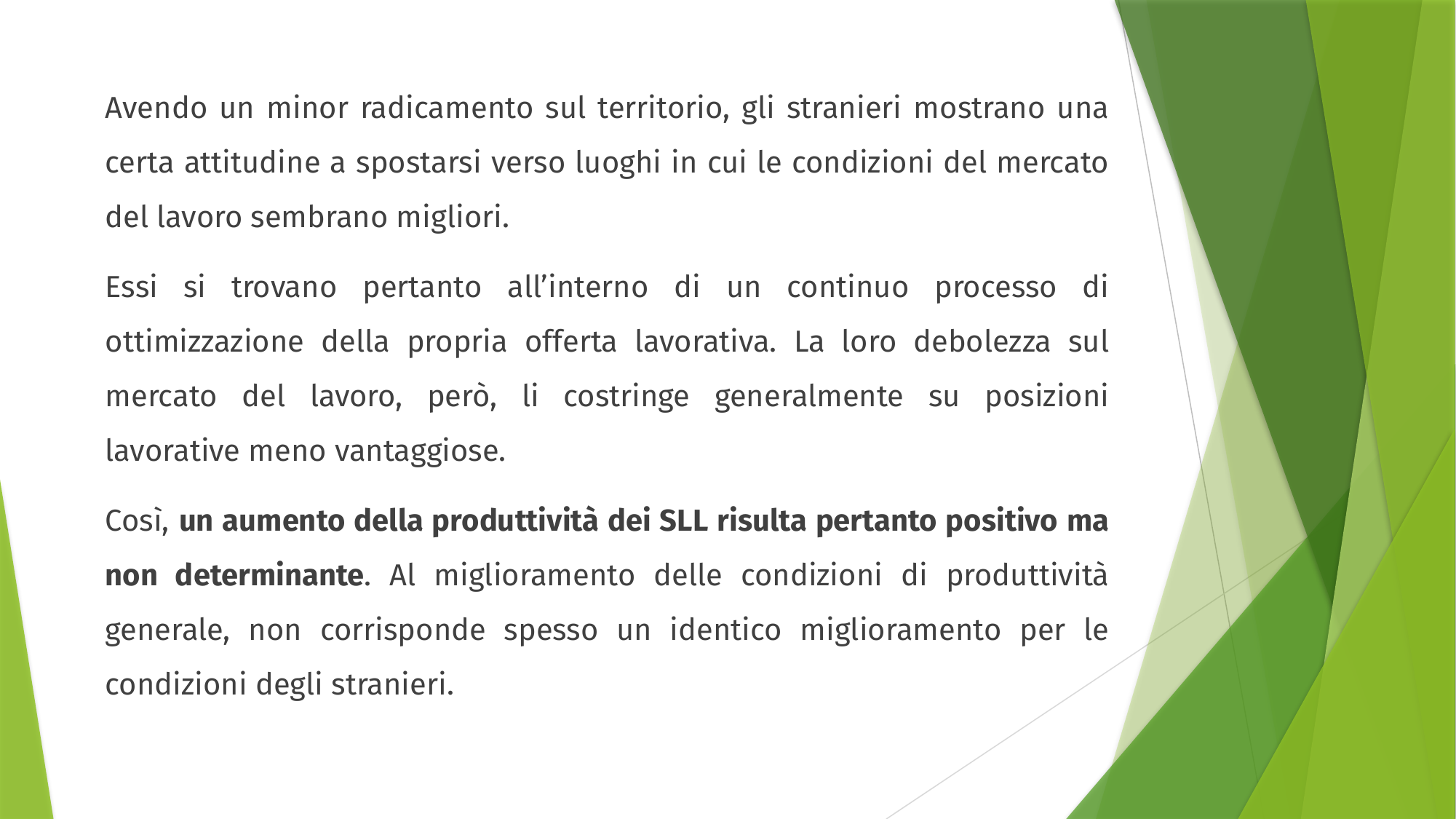

Avendo un minor radicamento sul territorio, gli stranieri mostrano una certa attitudine a spostarsi verso luoghi in cui le condizioni del mercato del lavoro sembrano migliori.
Essi si trovano pertanto all’interno di un continuo processo di ottimizzazione della propria offerta lavorativa. La loro debolezza sul mercato del lavoro, però, li costringe generalmente su posizioni lavorative meno vantaggiose.
Così, un aumento della produttività dei SLL risulta pertanto positivo ma non determinante. Al miglioramento delle condizioni di produttività generale, non corrisponde spesso un identico miglioramento per le condizioni degli stranieri.